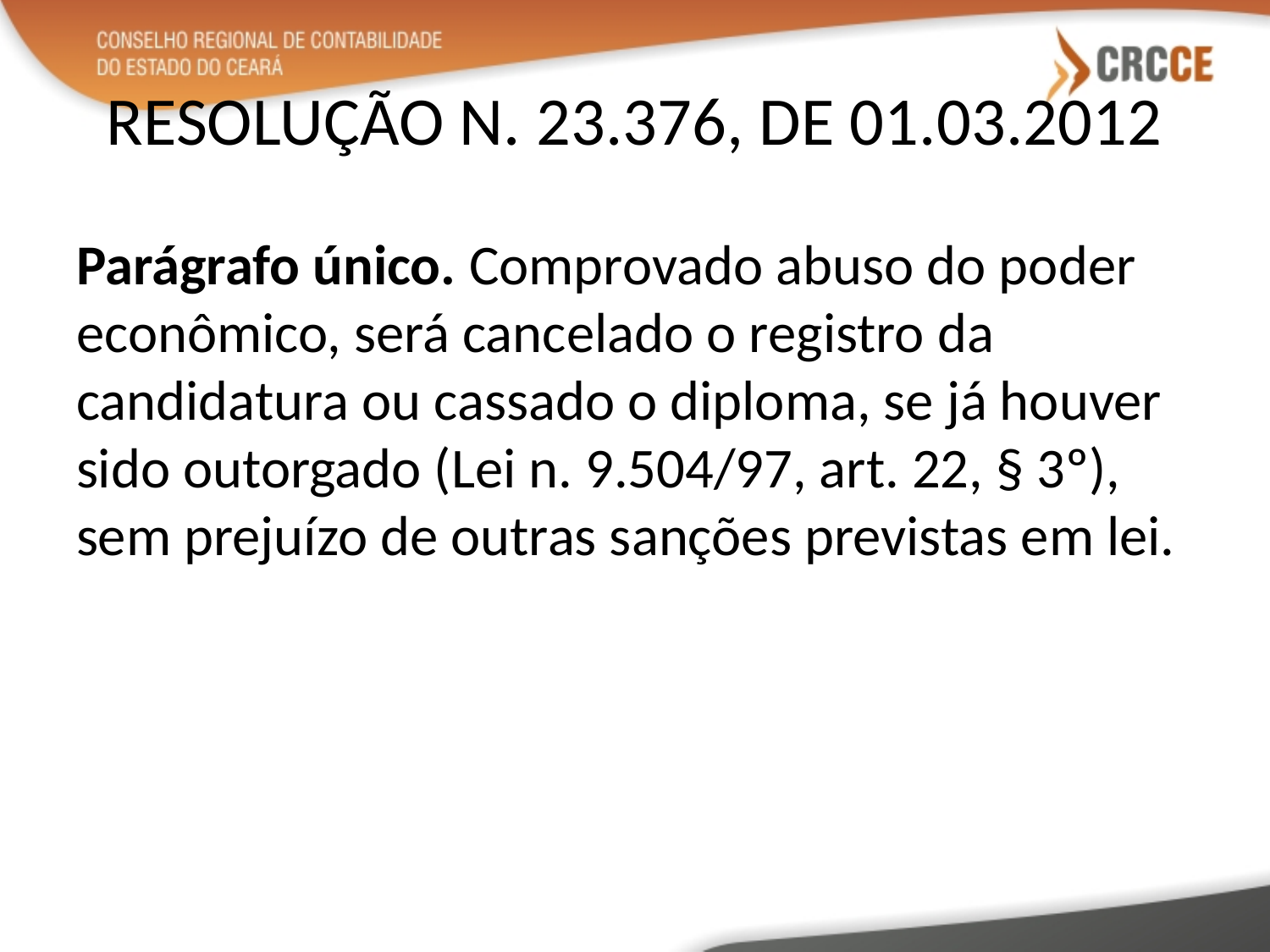

# RESOLUÇÃO N. 23.376, DE 01.03.2012
Parágrafo único. Comprovado abuso do poder econômico, será cancelado o registro da candidatura ou cassado o diploma, se já houver sido outorgado (Lei n. 9.504/97, art. 22, § 3º), sem prejuízo de outras sanções previstas em lei.